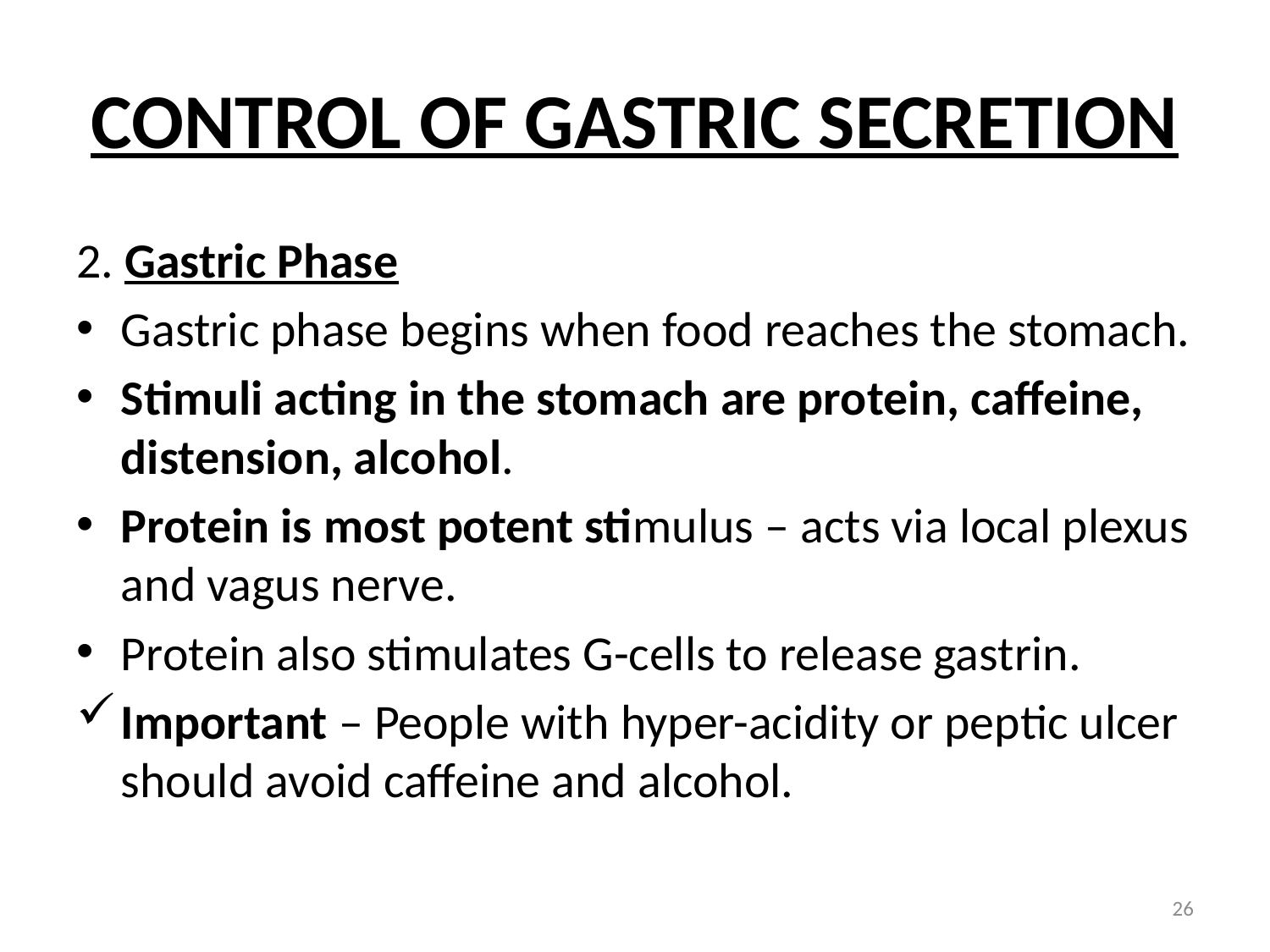

# CONTROL OF GASTRIC SECRETION
2. Gastric Phase
Gastric phase begins when food reaches the stomach.
Stimuli acting in the stomach are protein, caffeine, distension, alcohol.
Protein is most potent stimulus – acts via local plexus and vagus nerve.
Protein also stimulates G-cells to release gastrin.
Important – People with hyper-acidity or peptic ulcer should avoid caffeine and alcohol.
26